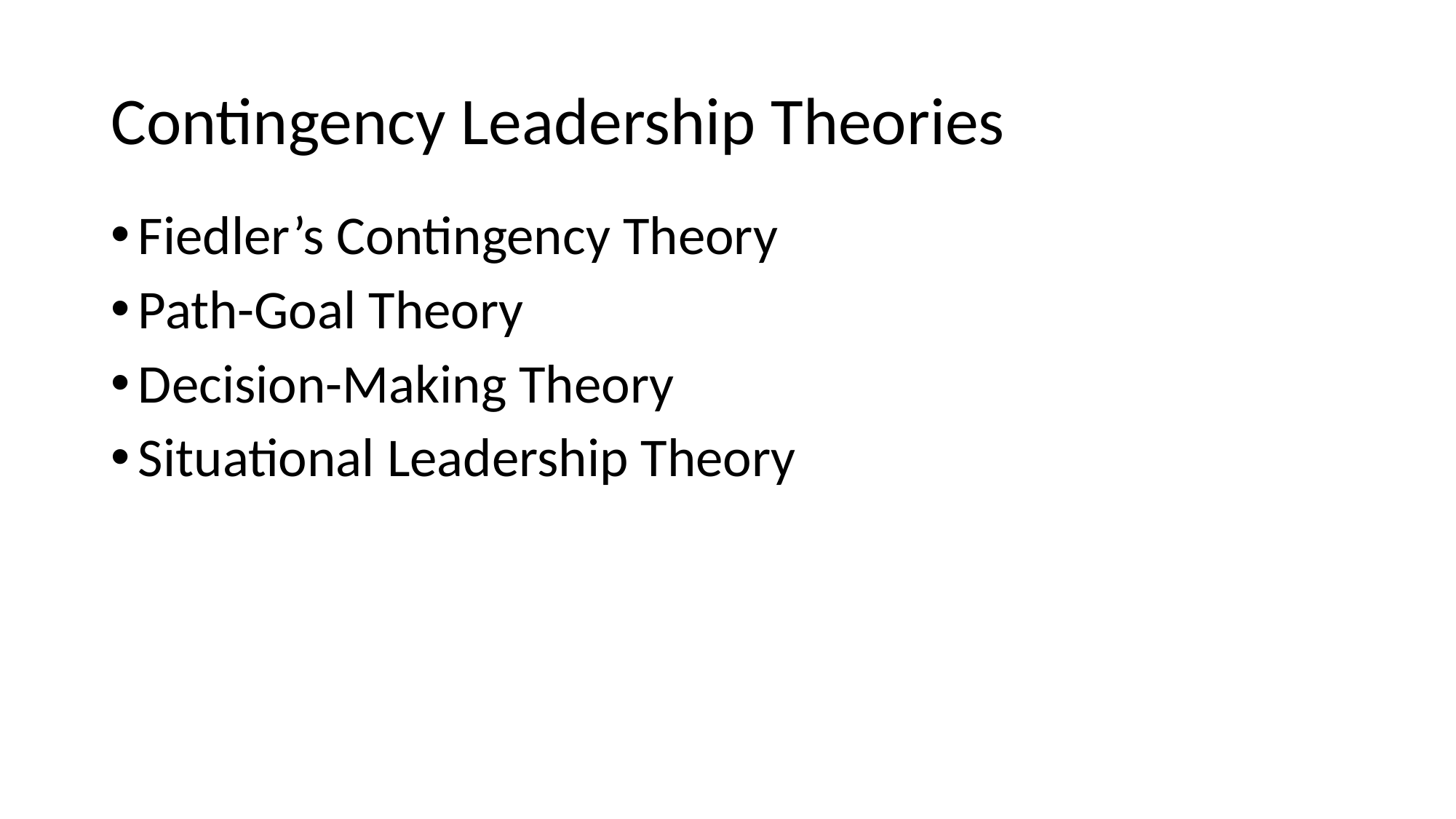

# Contingency Leadership Theories
Fiedler’s Contingency Theory
Path-Goal Theory
Decision-Making Theory
Situational Leadership Theory